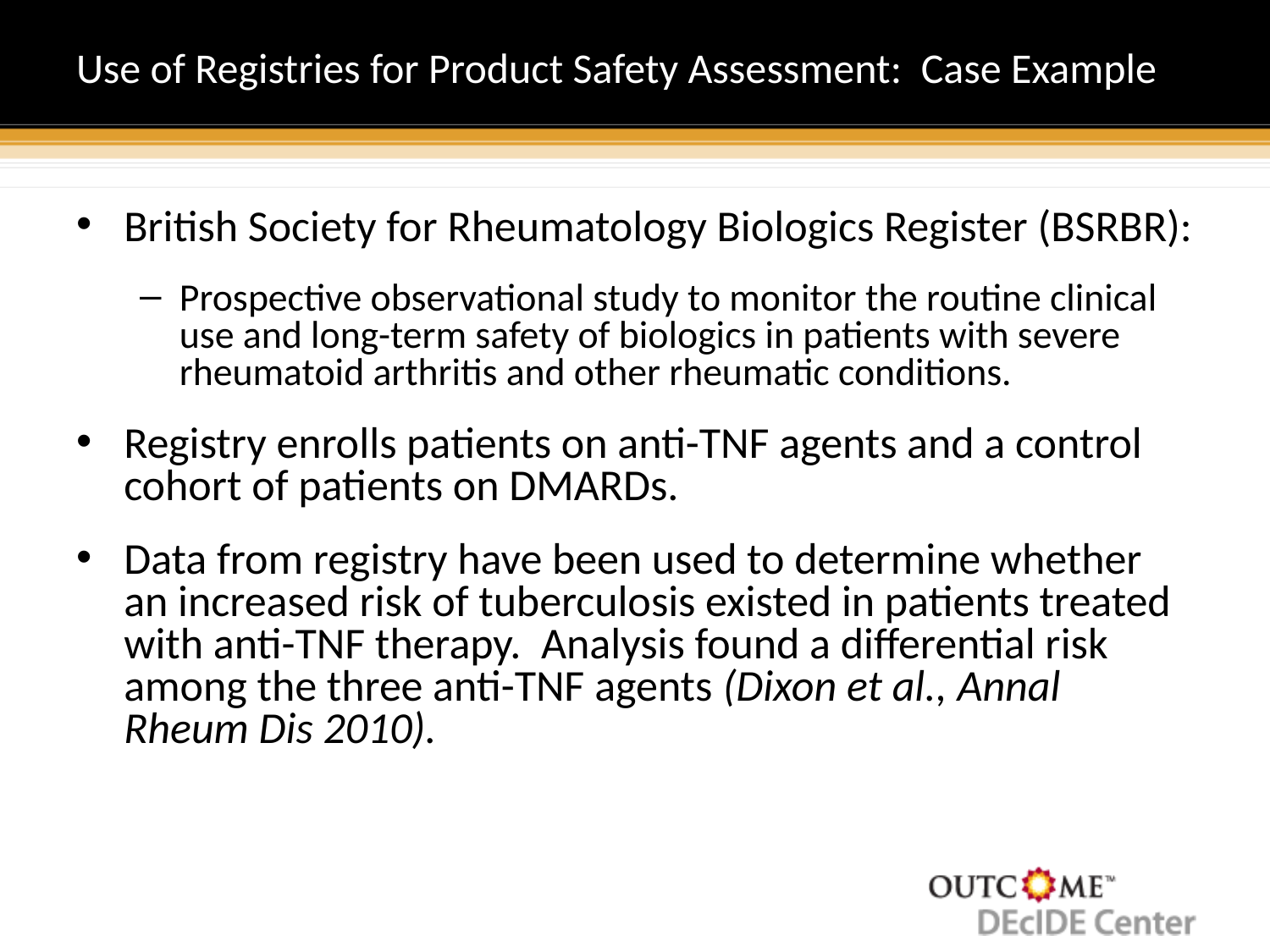

# Use of Registries for Product Safety Assessment:  Case Example
British Society for Rheumatology Biologics Register (BSRBR):
Prospective observational study to monitor the routine clinical use and long-term safety of biologics in patients with severe rheumatoid arthritis and other rheumatic conditions.
Registry enrolls patients on anti-TNF agents and a control cohort of patients on DMARDs.
Data from registry have been used to determine whether an increased risk of tuberculosis existed in patients treated with anti-TNF therapy.  Analysis found a differential risk among the three anti-TNF agents (Dixon et al., Annal Rheum Dis 2010).